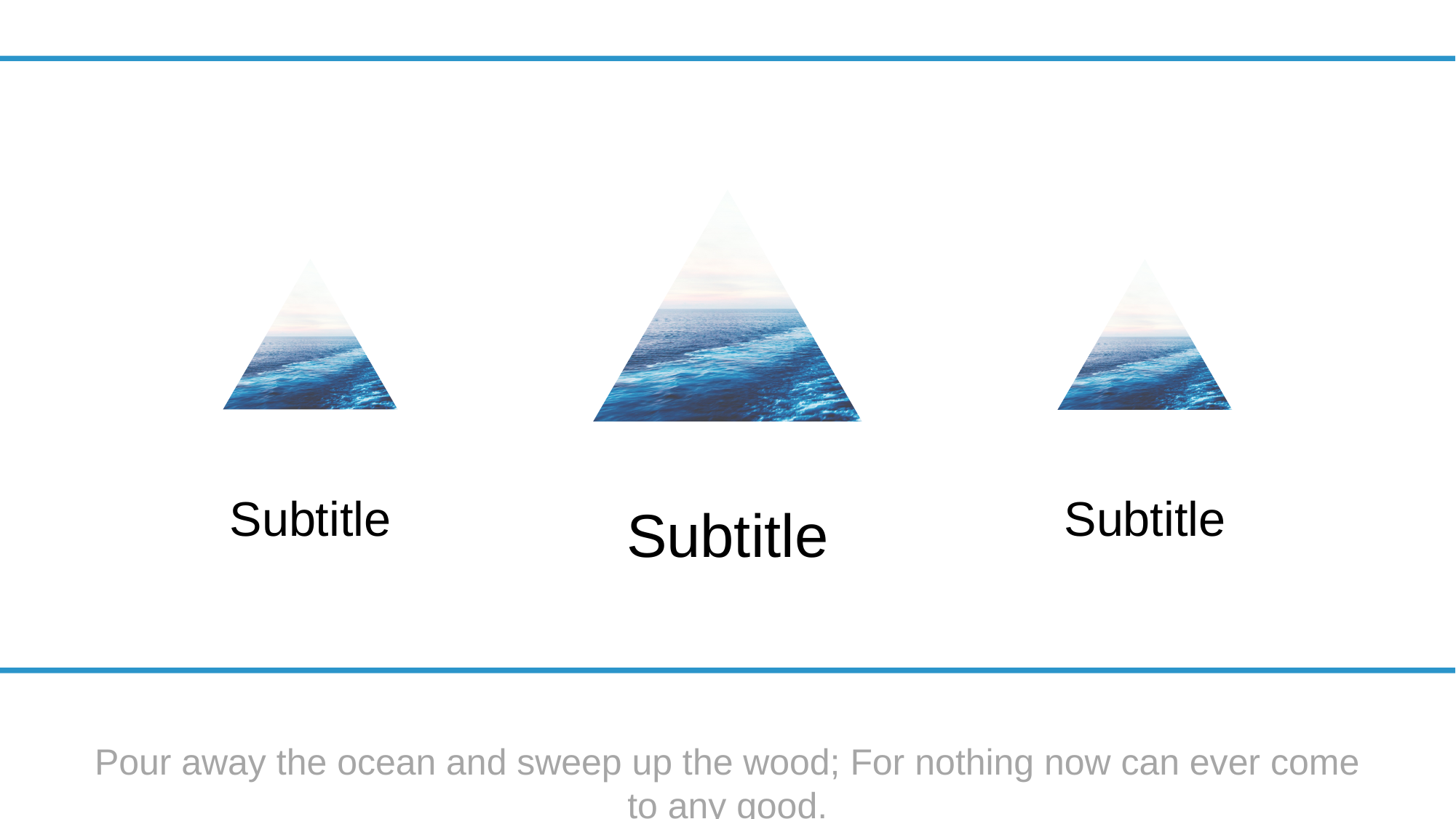

Subtitle
Subtitle
Subtitle

Pour away the ocean and sweep up the wood; For nothing now can ever come to any good.